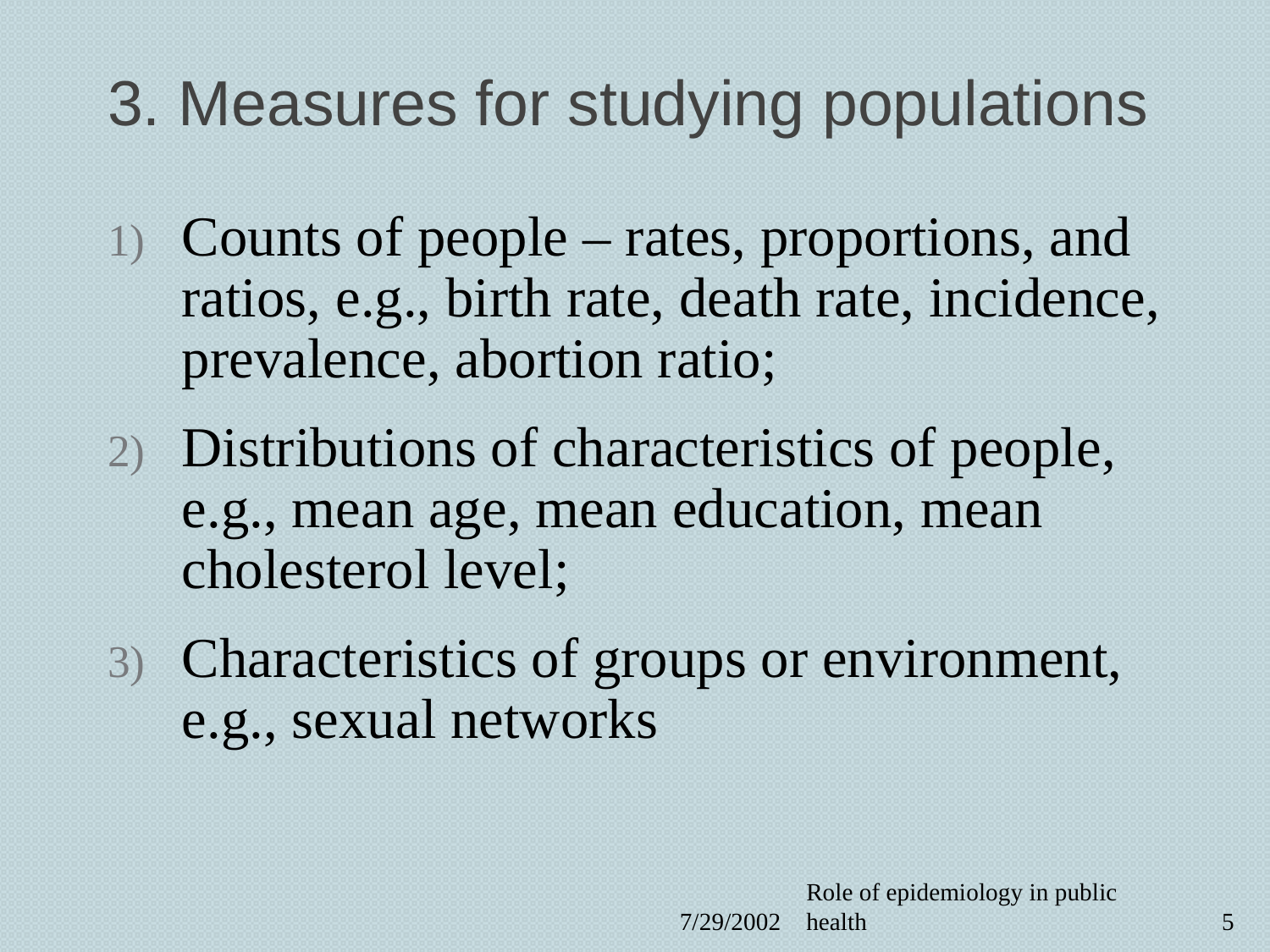

# 3. Measures for studying populations
Counts of people – rates, proportions, and ratios, e.g., birth rate, death rate, incidence, prevalence, abortion ratio;
Distributions of characteristics of people, e.g., mean age, mean education, mean cholesterol level;
Characteristics of groups or environment, e.g., sexual networks
7/29/2002
Role of epidemiology in public health
5